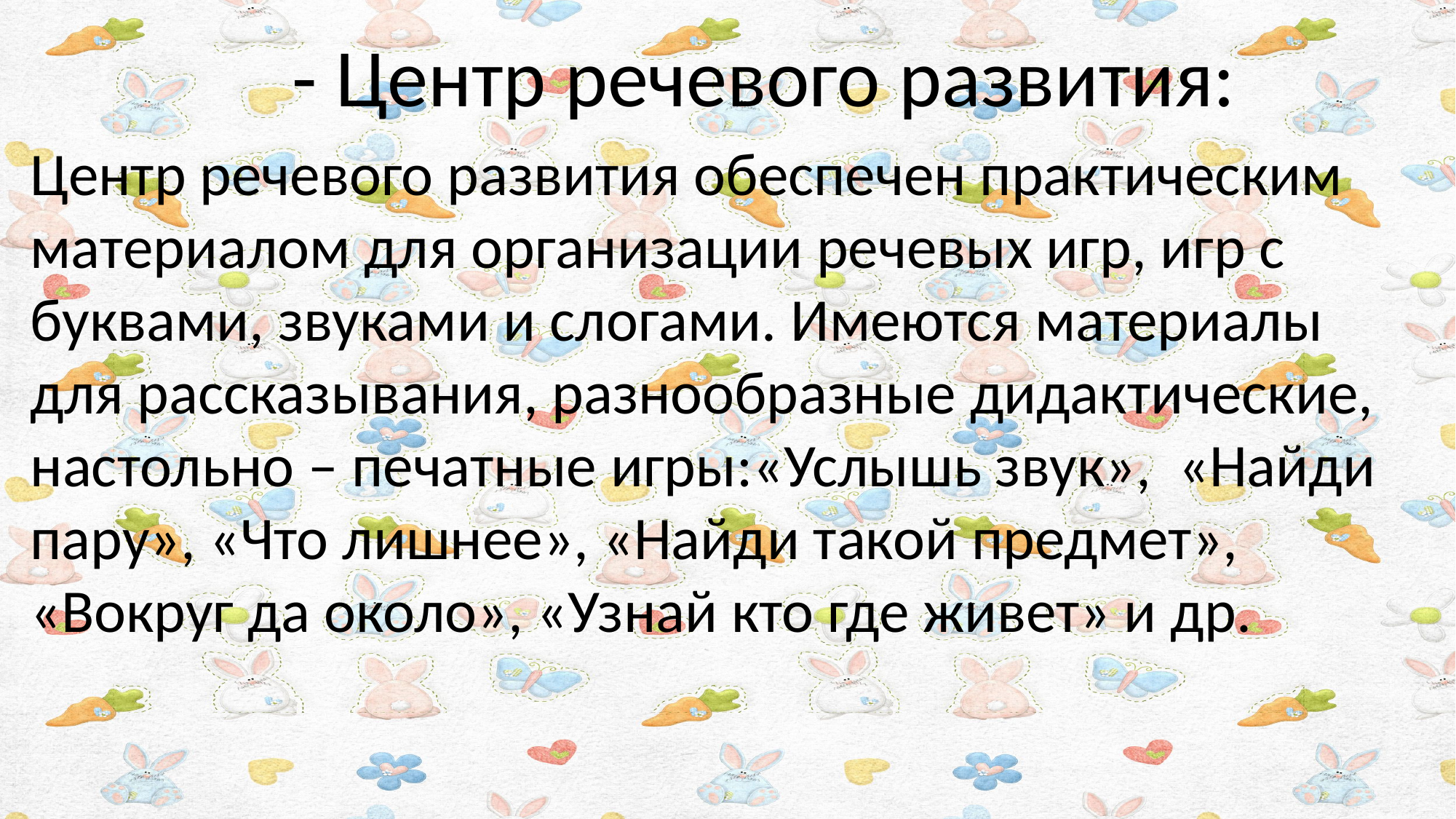

- Центр речевого развития:
Центр речевого развития обеспечен практическим материалом для организации речевых игр, игр с буквами, звуками и слогами. Имеются материалы для рассказывания, разнообразные дидактические, настольно – печатные игры:«Услышь звук»,  «Найди пару», «Что лишнее», «Найди такой предмет», «Вокруг да около», «Узнай кто где живет» и др.